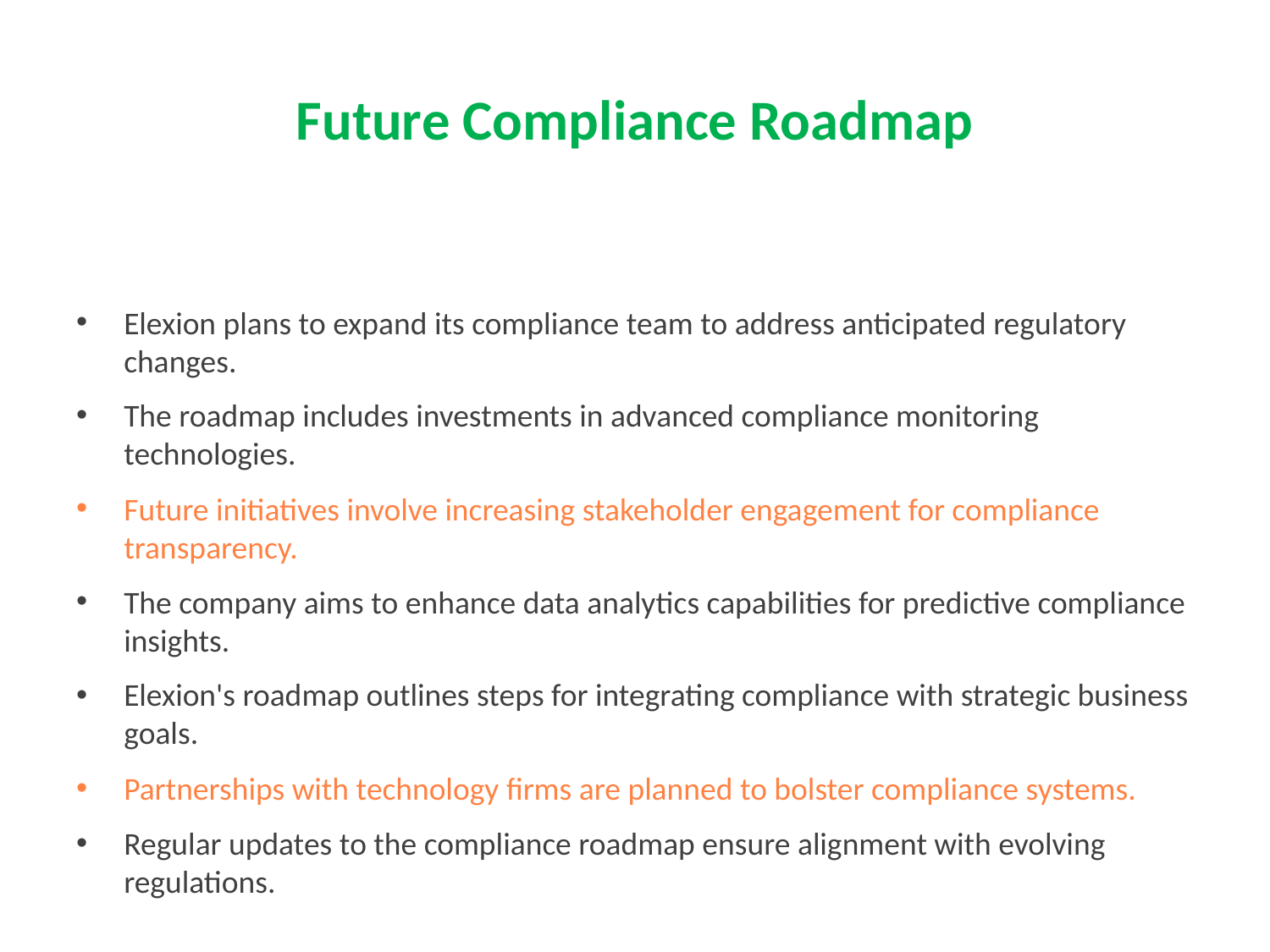

# Future Compliance Roadmap

Elexion plans to expand its compliance team to address anticipated regulatory changes.
The roadmap includes investments in advanced compliance monitoring technologies.
Future initiatives involve increasing stakeholder engagement for compliance transparency.
The company aims to enhance data analytics capabilities for predictive compliance insights.
Elexion's roadmap outlines steps for integrating compliance with strategic business goals.
Partnerships with technology firms are planned to bolster compliance systems.
Regular updates to the compliance roadmap ensure alignment with evolving regulations.